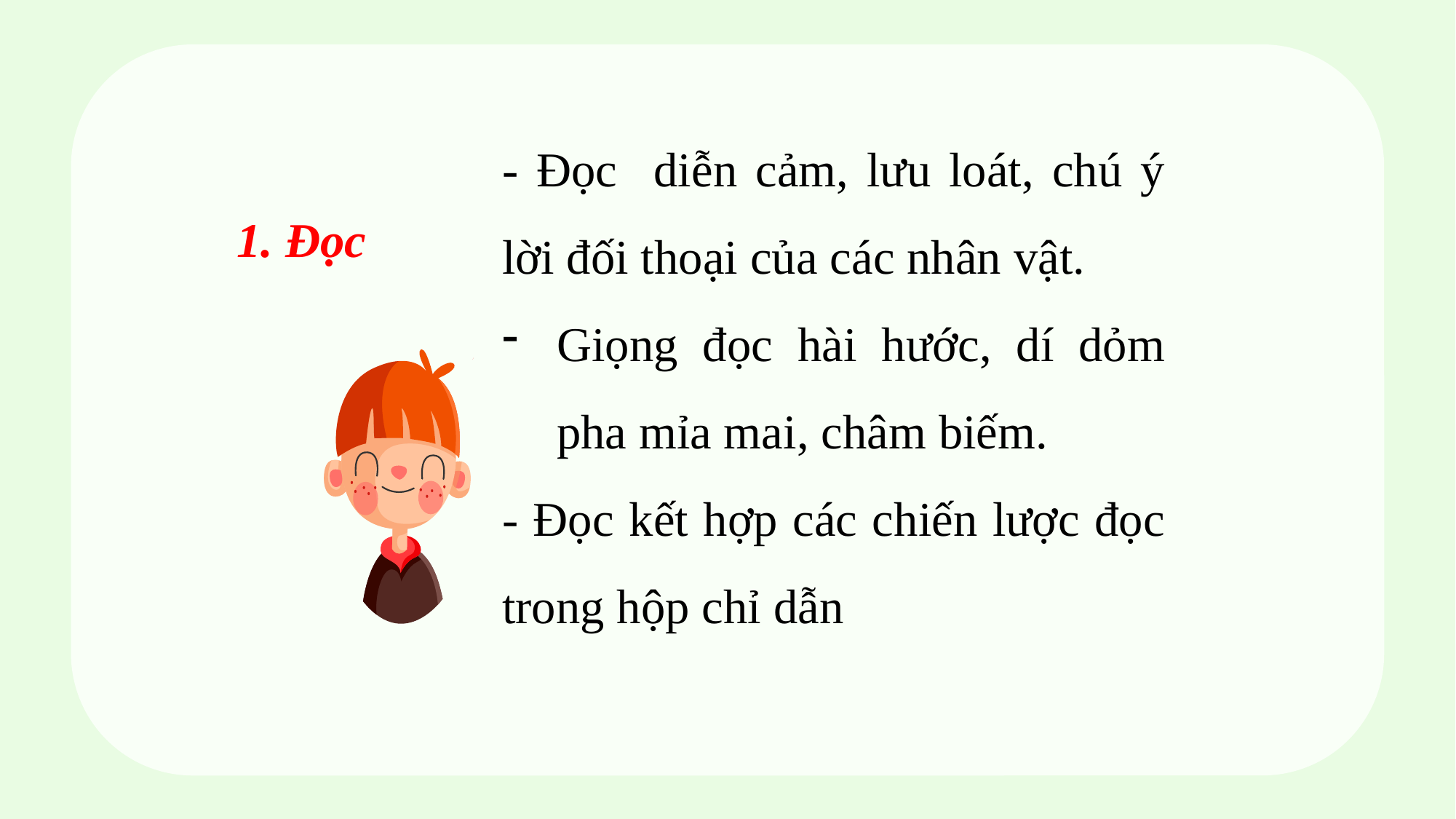

- Đọc  diễn cảm, lưu loát, chú ý lời đối thoại của các nhân vật.
Giọng đọc hài hước, dí dỏm pha mỉa mai, châm biếm.
- Đọc kết hợp các chiến lược đọc trong hộp chỉ dẫn
1. Đọc